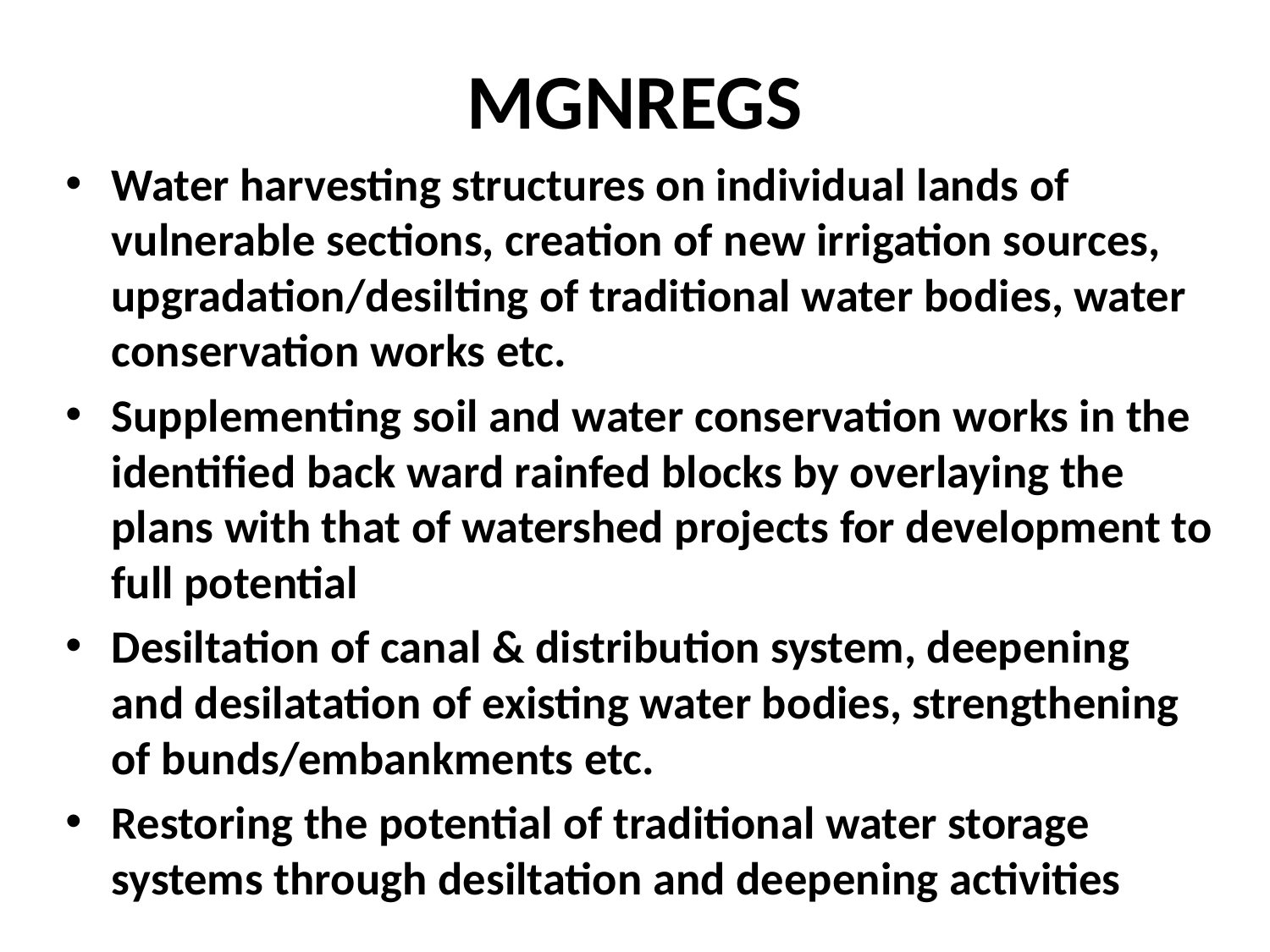

# MGNREGS
Water harvesting structures on individual lands of vulnerable sections, creation of new irrigation sources, upgradation/desilting of traditional water bodies, water conservation works etc.
Supplementing soil and water conservation works in the identified back ward rainfed blocks by overlaying the plans with that of watershed projects for development to full potential
Desiltation of canal & distribution system, deepening and desilatation of existing water bodies, strengthening of bunds/embankments etc.
Restoring the potential of traditional water storage systems through desiltation and deepening activities